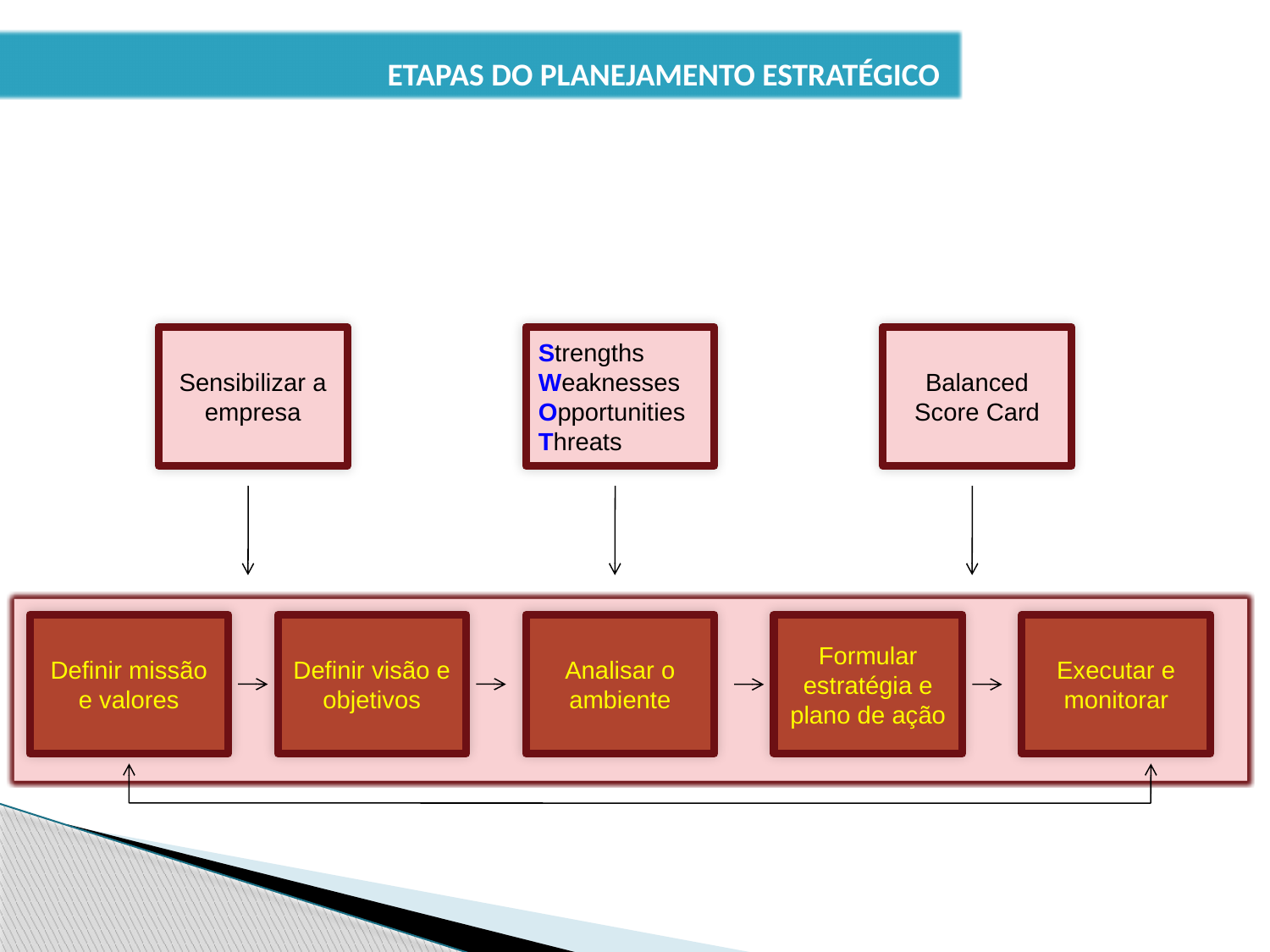

ETAPAS DO PLANEJAMENTO ESTRATÉGICO
Sensibilizar a empresa
Strengths Weaknesses
Opportunities Threats
Balanced Score Card

Definir missão e valores
Definir visão e objetivos
Analisar o ambiente
Formular estratégia e plano de ação
Executar e monitorar